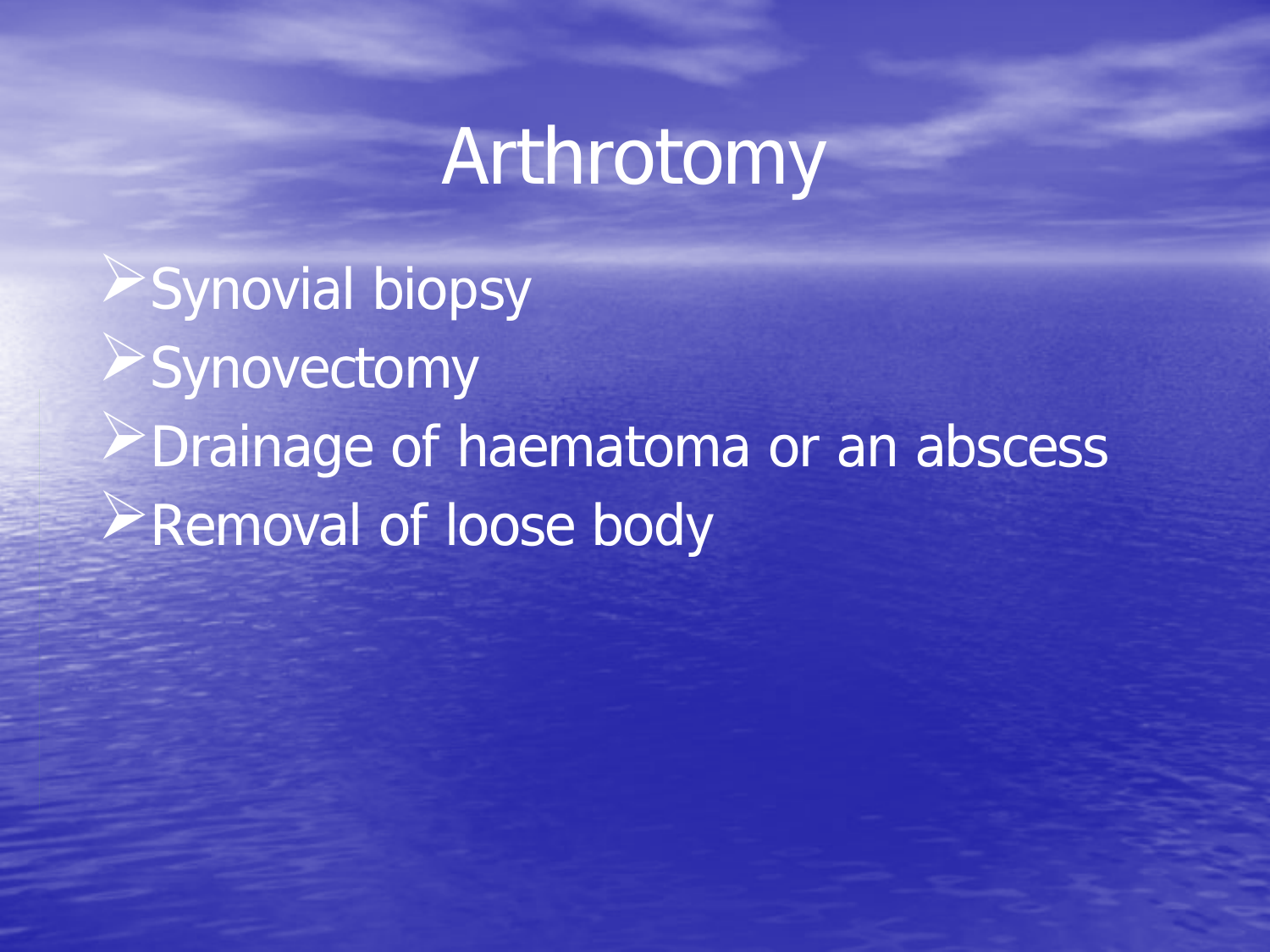

# Arthrotomy
Synovial biopsy
Synovectomy
Drainage of haematoma or an abscess
Removal of loose body